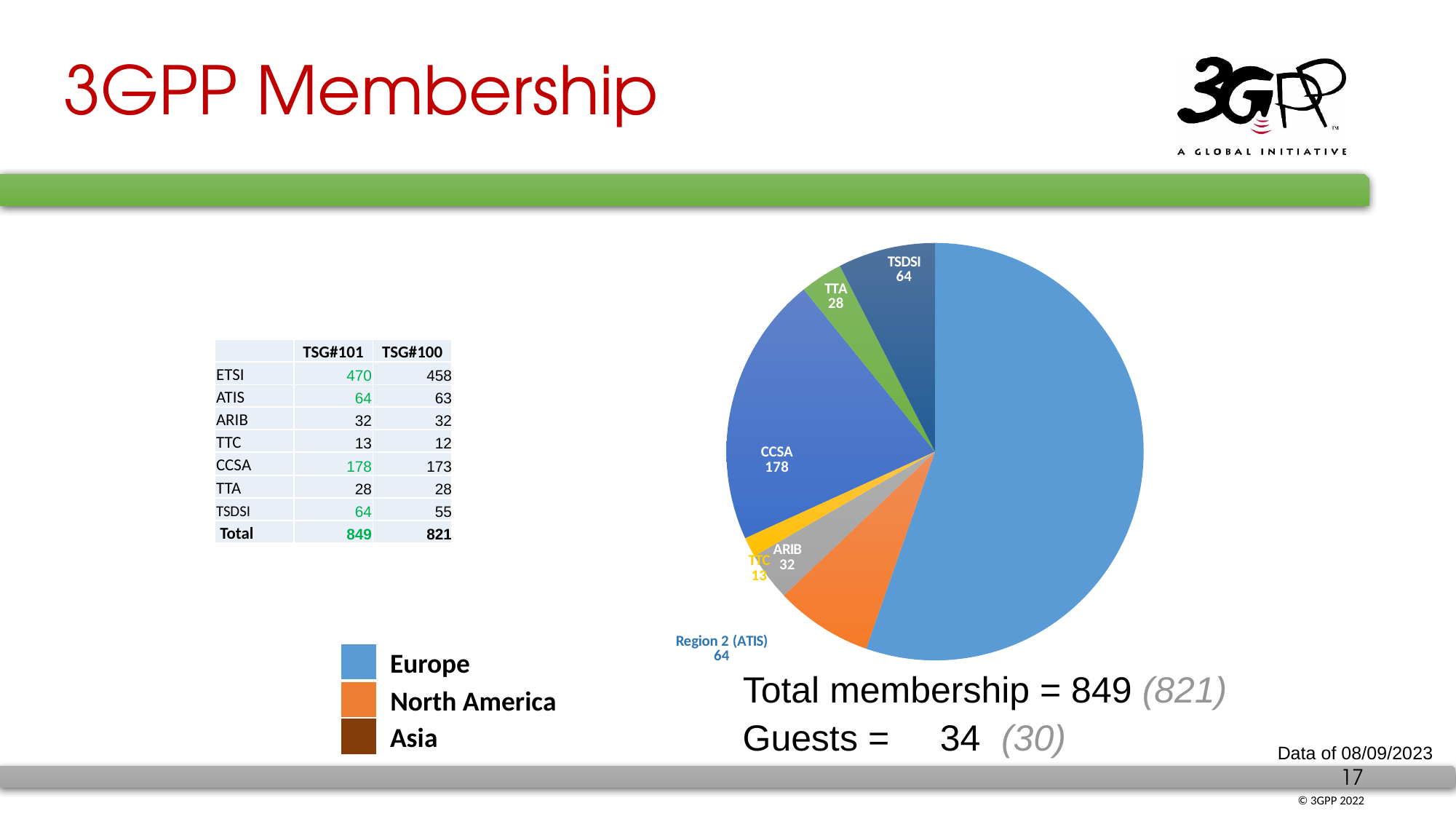

# 3GPP Membership

[unsupported chart]

|  | TSG#101 | TSG#100 |
| --- | --- | --- |
| ETSI | 470 | 458 |
| ATIS | 64 | 63 |
| ARIB | 32 | 32 |
| TTC | 13 | 12 |
| CCSA | 178 | 173 |
| TTA | 28 | 28 |
| TSDSI | 64 | 55 |
| Total | 849 | 821 |

Europe
North America
Asia
Total membership = 849 (821)
Guests =     34  (30)
Data of 08/09/2023